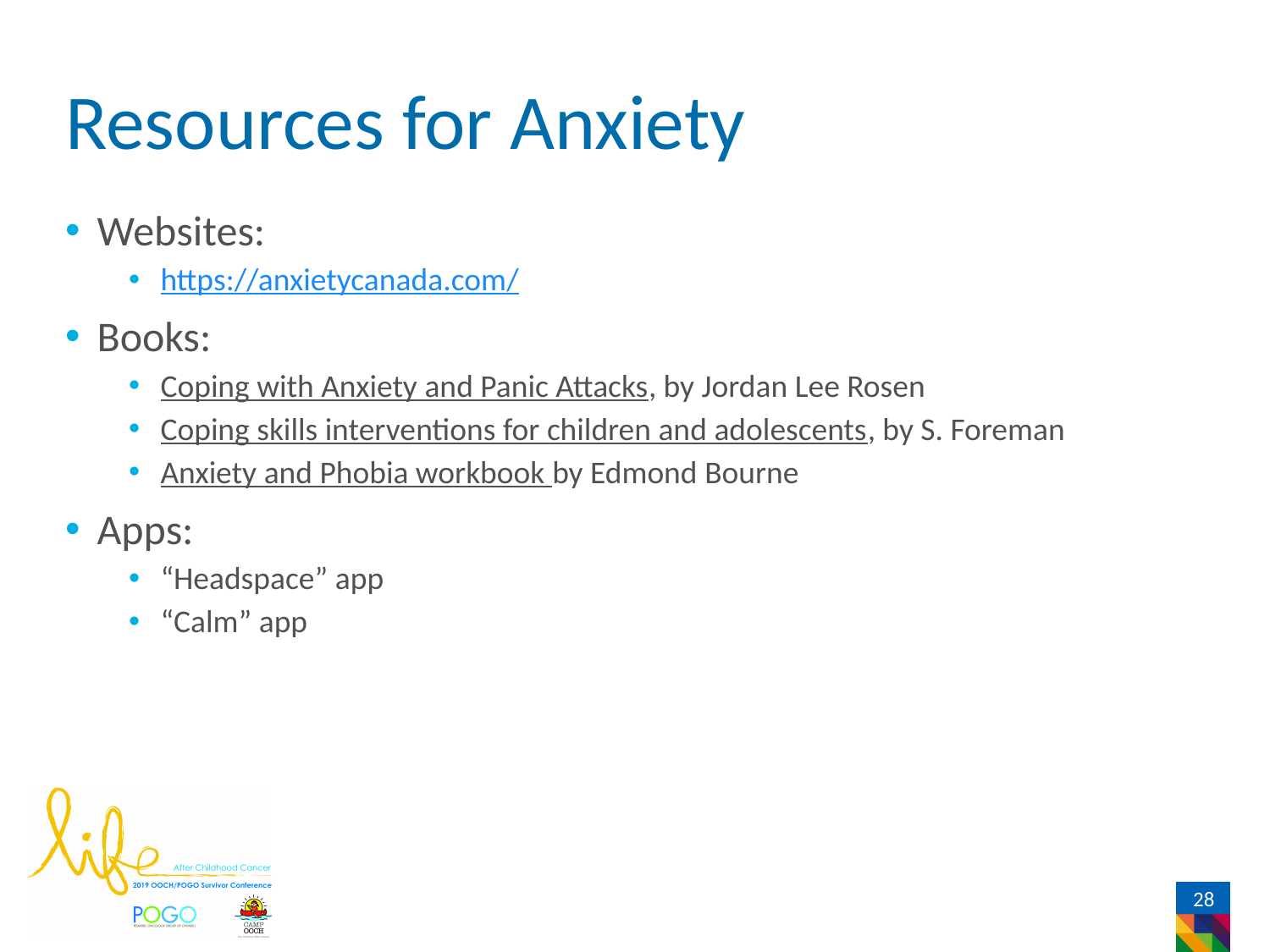

# Resources for Anxiety
Websites:
https://anxietycanada.com/
Books:
Coping with Anxiety and Panic Attacks, by Jordan Lee Rosen
Coping skills interventions for children and adolescents, by S. Foreman
Anxiety and Phobia workbook by Edmond Bourne
Apps:
“Headspace” app
“Calm” app